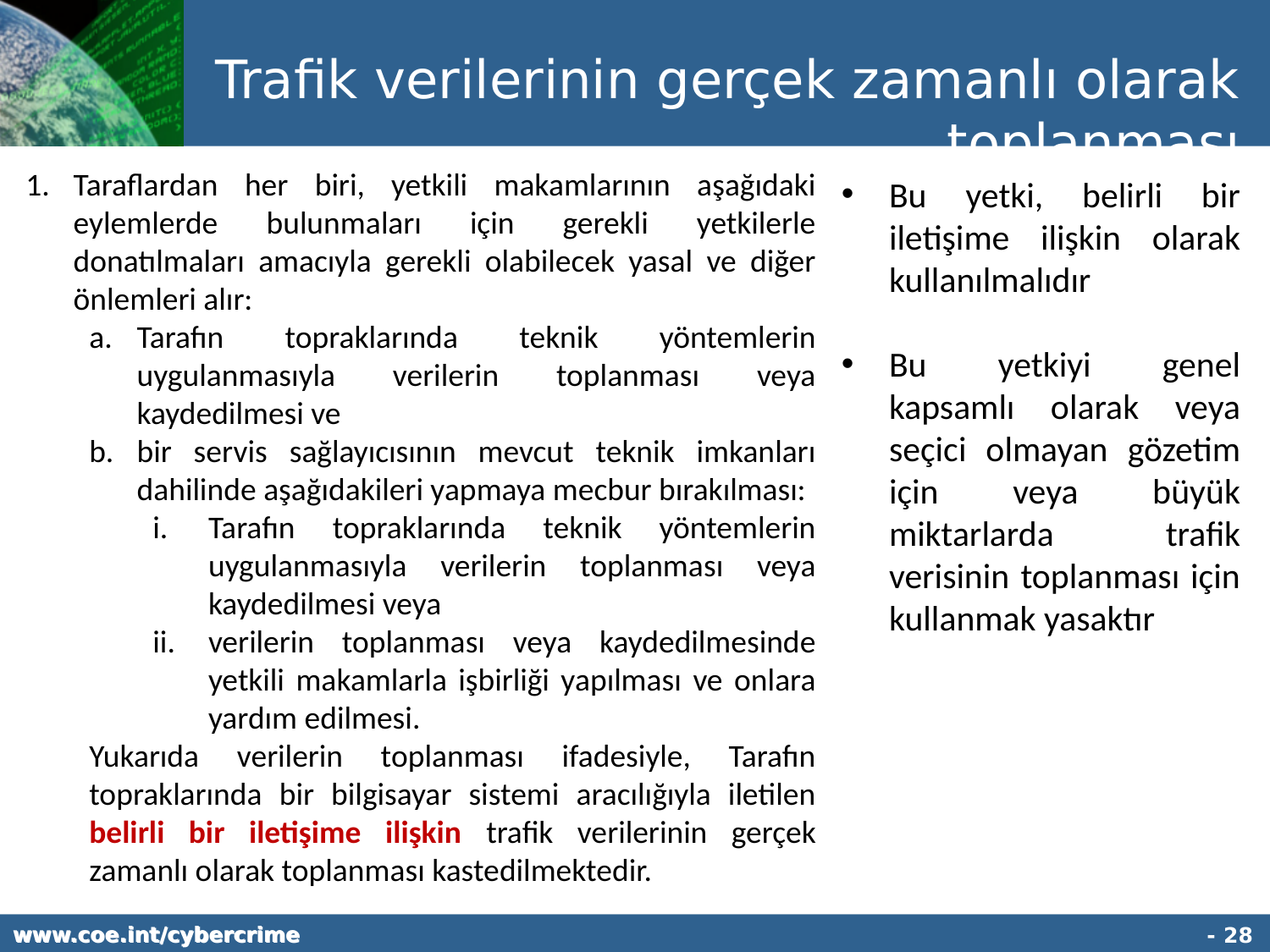

Trafik verilerinin gerçek zamanlı olarak toplanması
Taraflardan her biri, yetkili makamlarının aşağıdaki eylemlerde bulunmaları için gerekli yetkilerle donatılmaları amacıyla gerekli olabilecek yasal ve diğer önlemleri alır:
Tarafın topraklarında teknik yöntemlerin uygulanmasıyla verilerin toplanması veya kaydedilmesi ve
bir servis sağlayıcısının mevcut teknik imkanları dahilinde aşağıdakileri yapmaya mecbur bırakılması:
Tarafın topraklarında teknik yöntemlerin uygulanmasıyla verilerin toplanması veya kaydedilmesi veya
verilerin toplanması veya kaydedilmesinde yetkili makamlarla işbirliği yapılması ve onlara yardım edilmesi.
Yukarıda verilerin toplanması ifadesiyle, Tarafın topraklarında bir bilgisayar sistemi aracılığıyla iletilen belirli bir iletişime ilişkin trafik verilerinin gerçek zamanlı olarak toplanması kastedilmektedir.
Bu yetki, belirli bir iletişime ilişkin olarak kullanılmalıdır

Bu yetkiyi genel kapsamlı olarak veya seçici olmayan gözetim için veya büyük miktarlarda trafik verisinin toplanması için kullanmak yasaktır
www.coe.int/cybercrime
www.coe.int/cybercrime						                        - 28 -